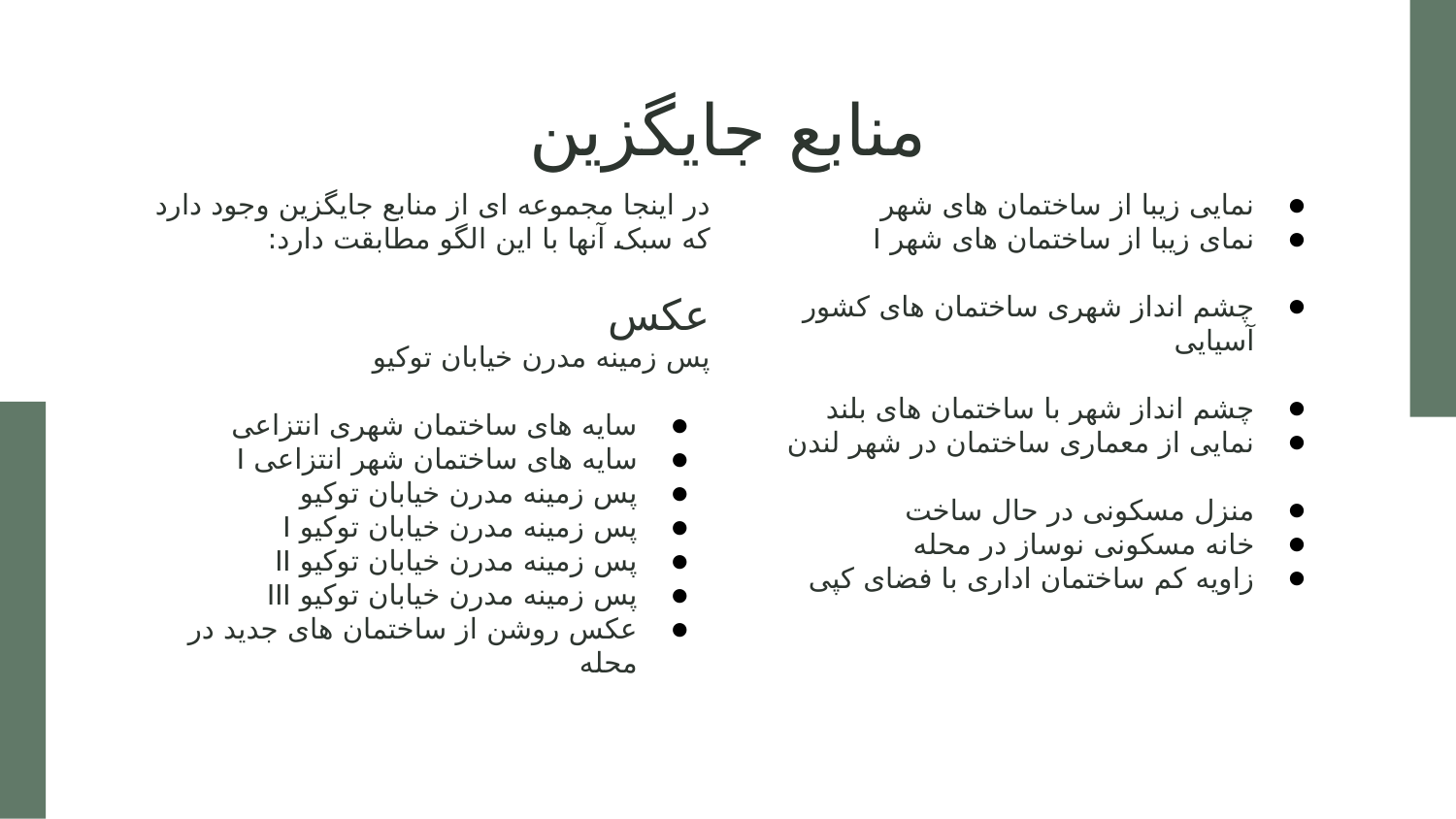

# منابع جایگزین
در اینجا مجموعه ای از منابع جایگزین وجود دارد که سبک آنها با این الگو مطابقت دارد:

عکس
پس زمینه مدرن خیابان توکیو

سایه های ساختمان شهری انتزاعی
سایه های ساختمان شهر انتزاعی I
پس زمینه مدرن خیابان توکیو
پس زمینه مدرن خیابان توکیو I
پس زمینه مدرن خیابان توکیو II
پس زمینه مدرن خیابان توکیو III
عکس روشن از ساختمان های جدید در محله

نمایی زیبا از ساختمان های شهر
نمای زیبا از ساختمان های شهر I

چشم انداز شهری ساختمان های کشور آسیایی

چشم انداز شهر با ساختمان های بلند
نمایی از معماری ساختمان در شهر لندن

منزل مسکونی در حال ساخت
خانه مسکونی نوساز در محله
زاویه کم ساختمان اداری با فضای کپی